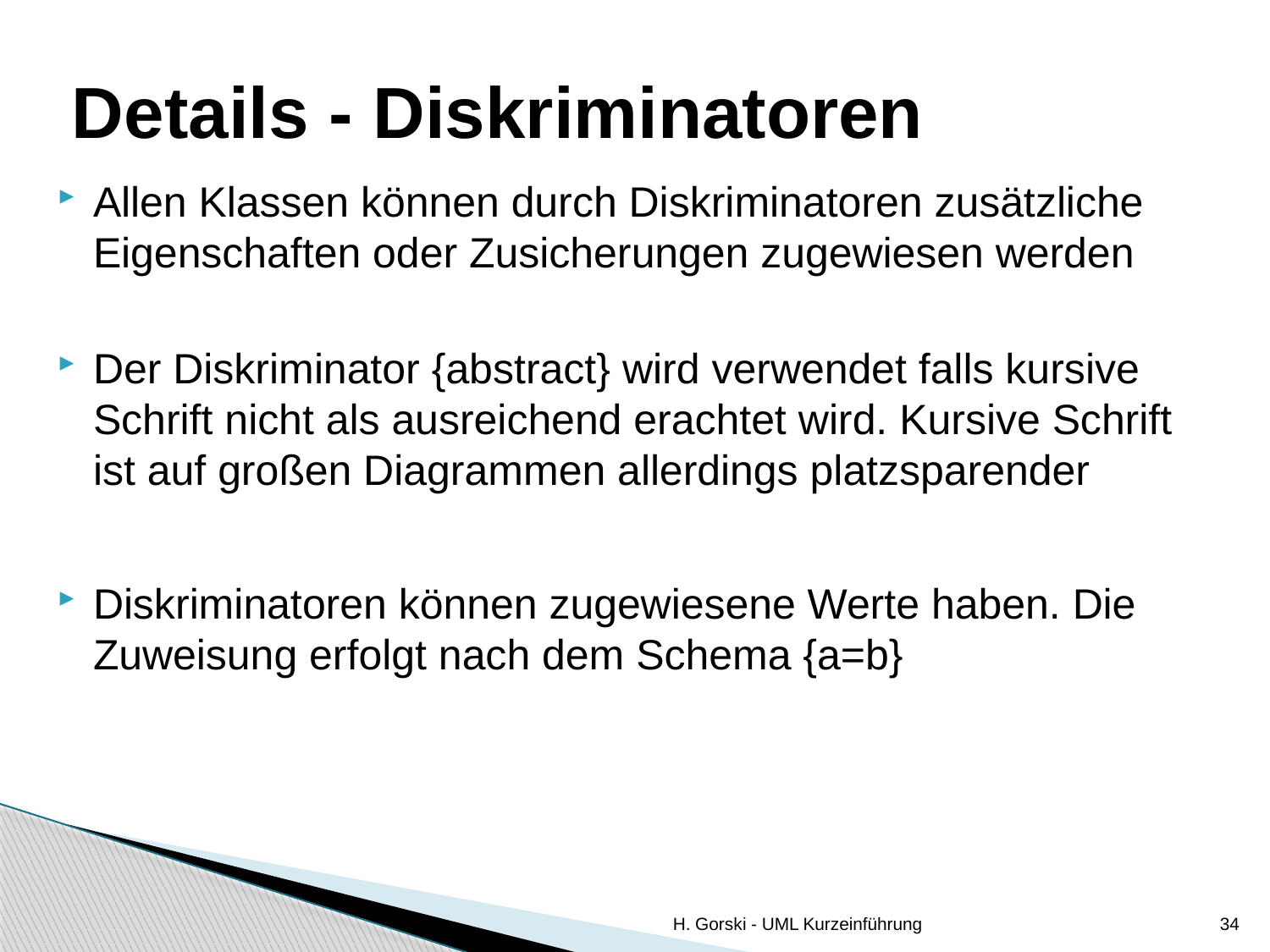

Details - Diskriminatoren
Allen Klassen können durch Diskriminatoren zusätzliche Eigenschaften oder Zusicherungen zugewiesen werden

Der Diskriminator {abstract} wird verwendet falls kursive Schrift nicht als ausreichend erachtet wird. Kursive Schrift ist auf großen Diagrammen allerdings platzsparender

Diskriminatoren können zugewiesene Werte haben. Die Zuweisung erfolgt nach dem Schema {a=b}
H. Gorski - UML Kurzeinführung
34